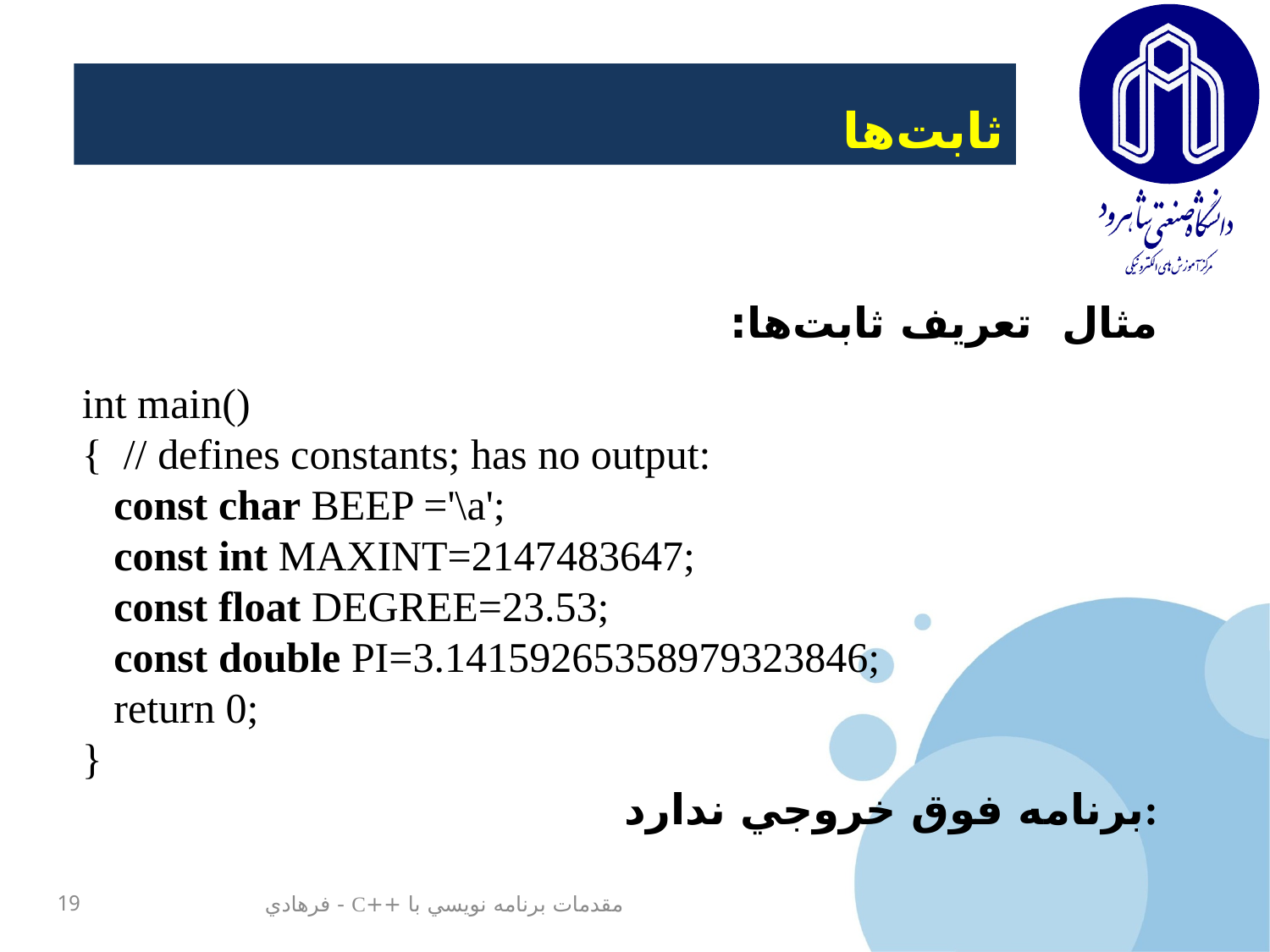

ثابت‌ها
مثال  تعريف ثابت‌ها:

int main()
{  // defines constants; has no output:
   const char BEEP ='\a';
   const int MAXINT=2147483647;
   const float DEGREE=23.53;
   const double PI=3.14159265358979323846;
   return 0;
}
برنامه فوق خروجي ندارد:
19
مقدمات برنامه نويسي با ++C - فرهادي